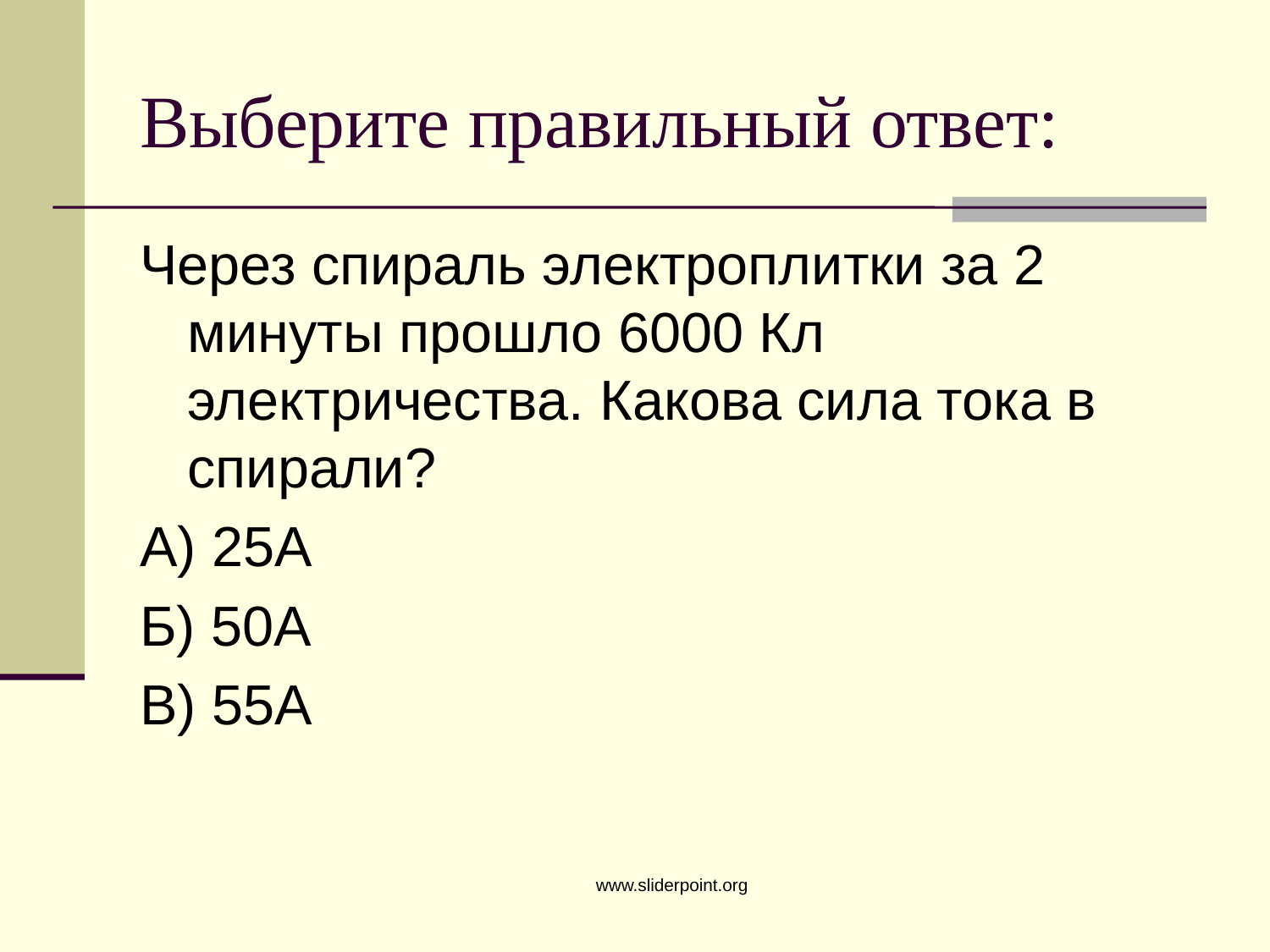

# Выберите правильный ответ:
Через спираль электроплитки за 2 минуты прошло 6000 Кл электричества. Какова сила тока в спирали?
А) 25А
Б) 50А
В) 55А

www.sliderpoint.org